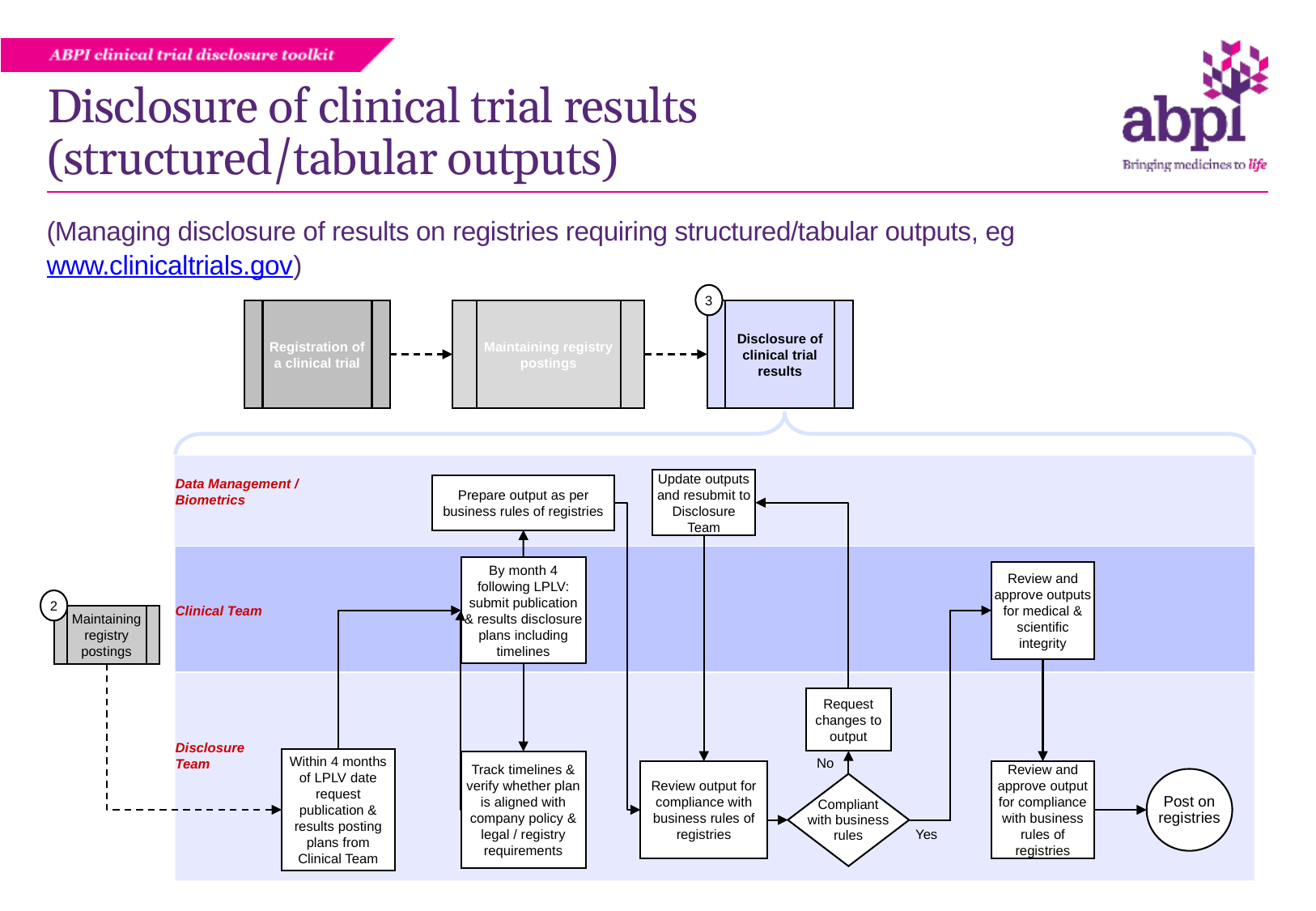

# Disclosure of clinical trial results (structured/tabular outputs)
(Managing disclosure of results on registries requiring structured/tabular outputs, eg www.clinicaltrials.gov)
3
Registration of a clinical trial
Maintaining registry postings
Disclosure of clinical trial results

Data Management / Biometrics

Update outputs and resubmit to Disclosure Team
Prepare output as per business rules of registries

By month 4 following LPLV: submit publication & results disclosure plans including timelines
Review and approve outputs for medical & scientific integrity
Clinical Team
2
Maintaining registry postings

Request changes to output
Disclosure Team
Within 4 months of LPLV date request publication & results posting plans from Clinical Team
No
Track timelines & verify whether plan is aligned with company policy & legal / registry requirements
Review output for compliance with business rules of registries
Review and approve output for compliance with business rules of registries
Post on
registries
Compliant
with business
rules
Yes